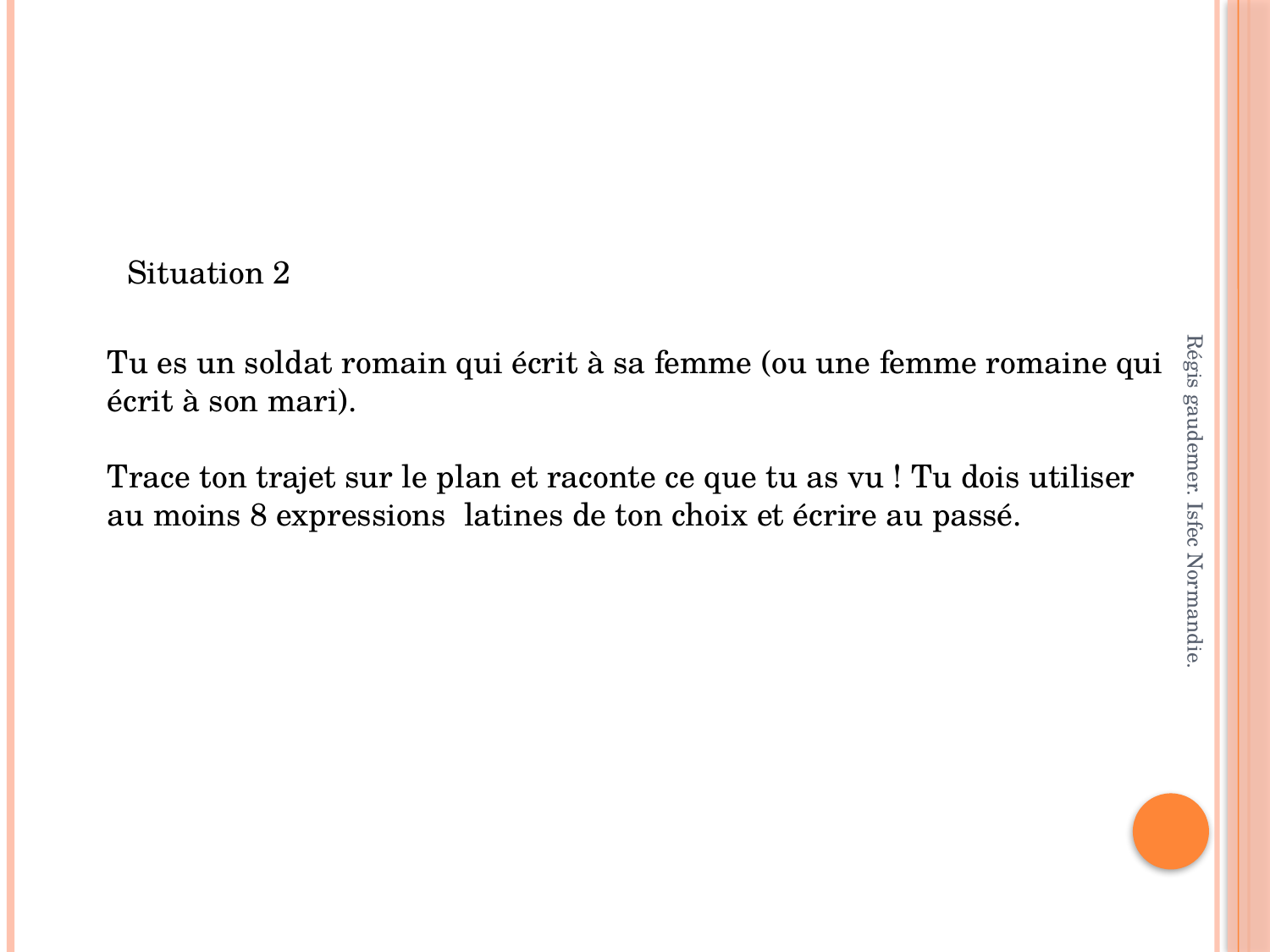

Situation 2
Tu es un soldat romain qui écrit à sa femme (ou une femme romaine qui écrit à son mari).

Trace ton trajet sur le plan et raconte ce que tu as vu ! Tu dois utiliser au moins 8 expressions  latines de ton choix et écrire au passé.

Régis gaudemer. Isfec Normandie.